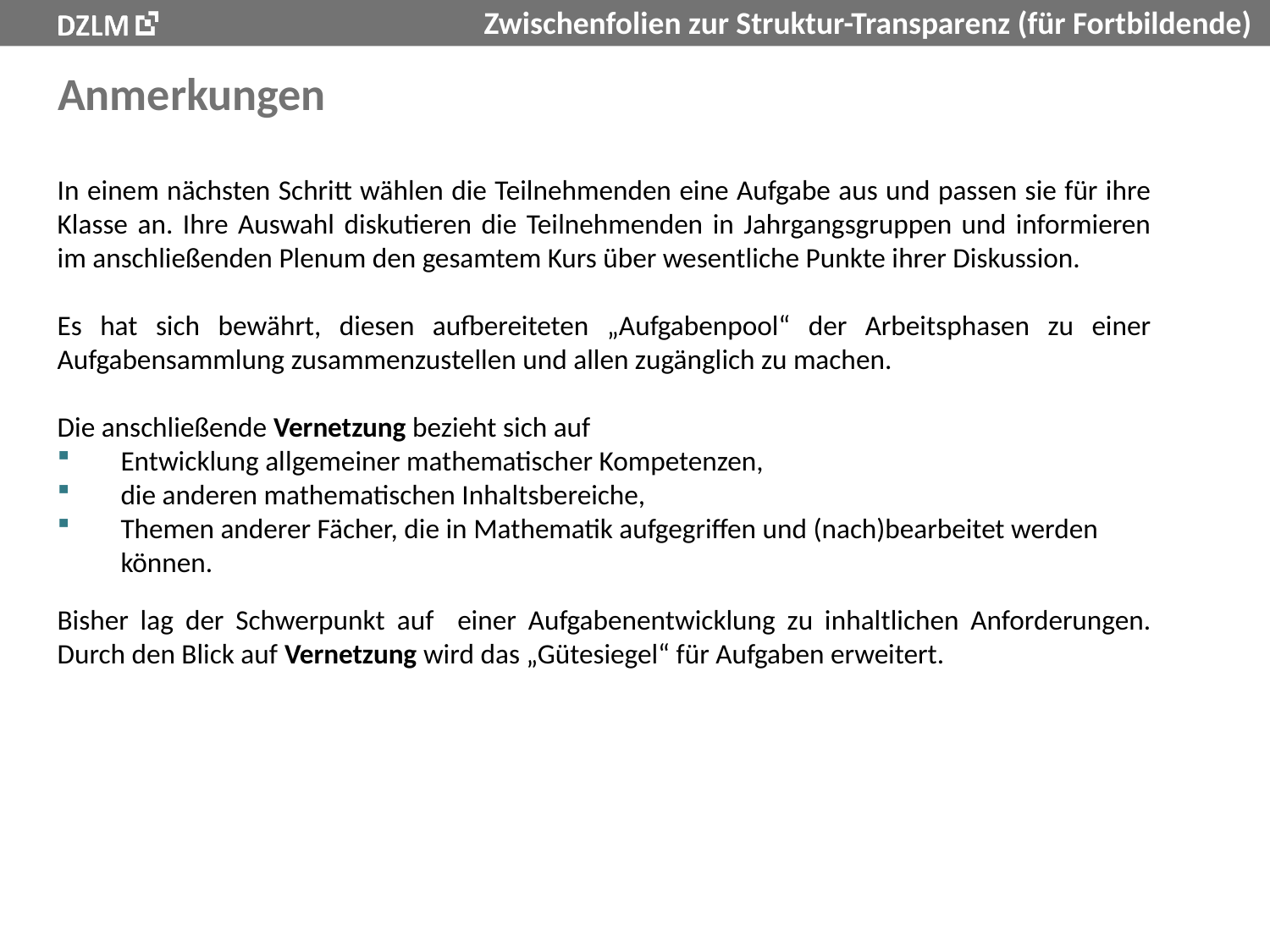

# Anmerkungen
In einem nächsten Schritt wählen die Teilnehmenden eine Aufgabe aus und passen sie für ihre Klasse an. Ihre Auswahl diskutieren die Teilnehmenden in Jahrgangsgruppen und informieren im anschließenden Plenum den gesamtem Kurs über wesentliche Punkte ihrer Diskussion.

Es hat sich bewährt, diesen aufbereiteten „Aufgabenpool“ der Arbeitsphasen zu einer Aufgabensammlung zusammenzustellen und allen zugänglich zu machen.

Die anschließende Vernetzung bezieht sich auf
Entwicklung allgemeiner mathematischer Kompetenzen,
die anderen mathematischen Inhaltsbereiche,
Themen anderer Fächer, die in Mathematik aufgegriffen und (nach)bearbeitet werden können.

Bisher lag der Schwerpunkt auf  einer Aufgabenentwicklung zu inhaltlichen Anforderungen. Durch den Blick auf Vernetzung wird das „Gütesiegel“ für Aufgaben erweitert.